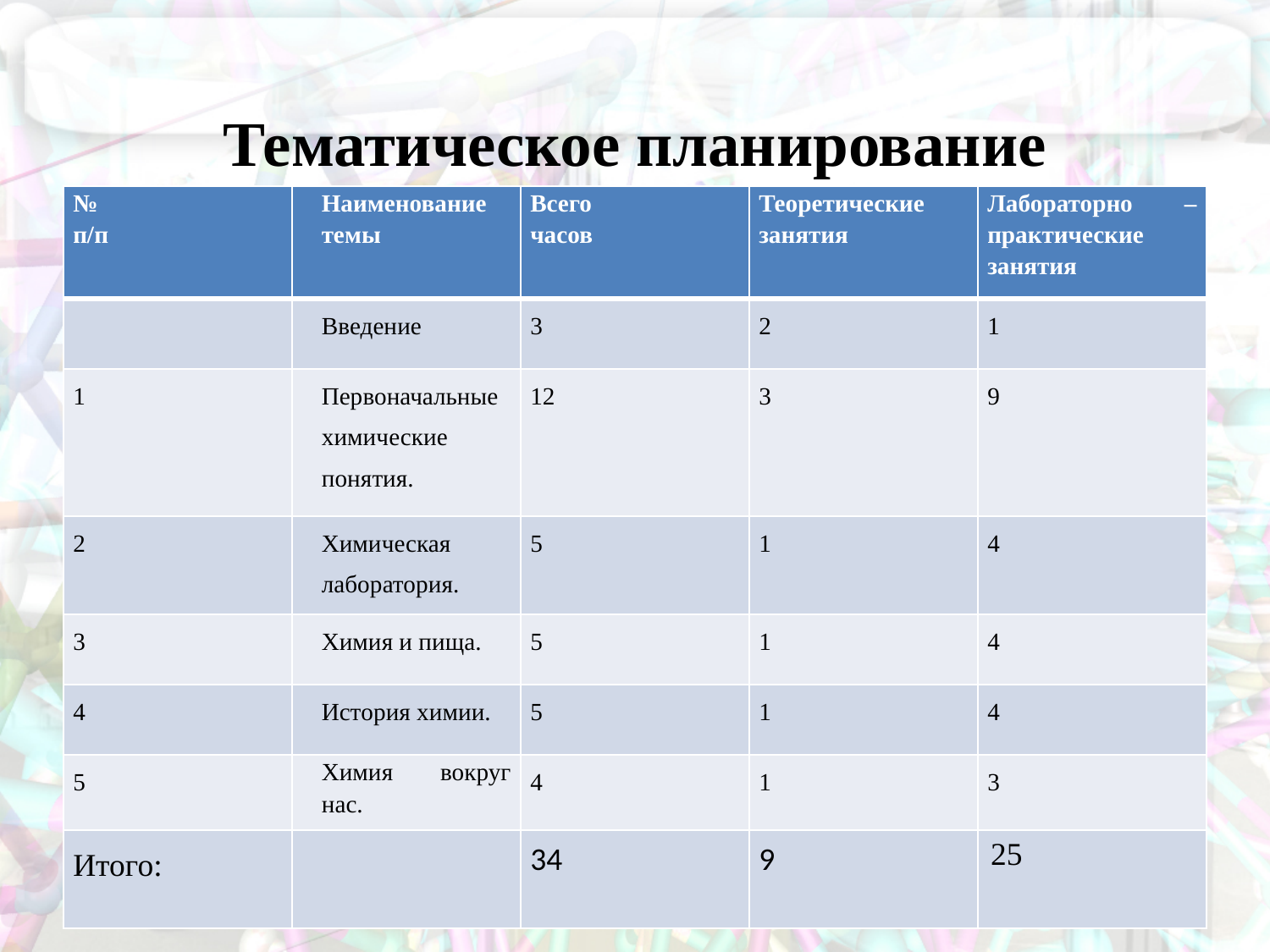

# Тематическое планирование
| № п/п | Наименование темы | Всего часов | Теоретические занятия | Лабораторно – практические занятия |
| --- | --- | --- | --- | --- |
|  | Введение | 3 | 2 | 1 |
| 1 | Первоначальные химические понятия. | 12 | 3 | 9 |
| 2 | Химическая лаборатория. | 5 | 1 | 4 |
| 3 | Химия и пища. | 5 | 1 | 4 |
| 4 | История химии. | 5 | 1 | 4 |
| 5 | Химия вокруг нас. | 4 | 1 | 3 |
| Итого: |  | 34 | 9 | 25 |